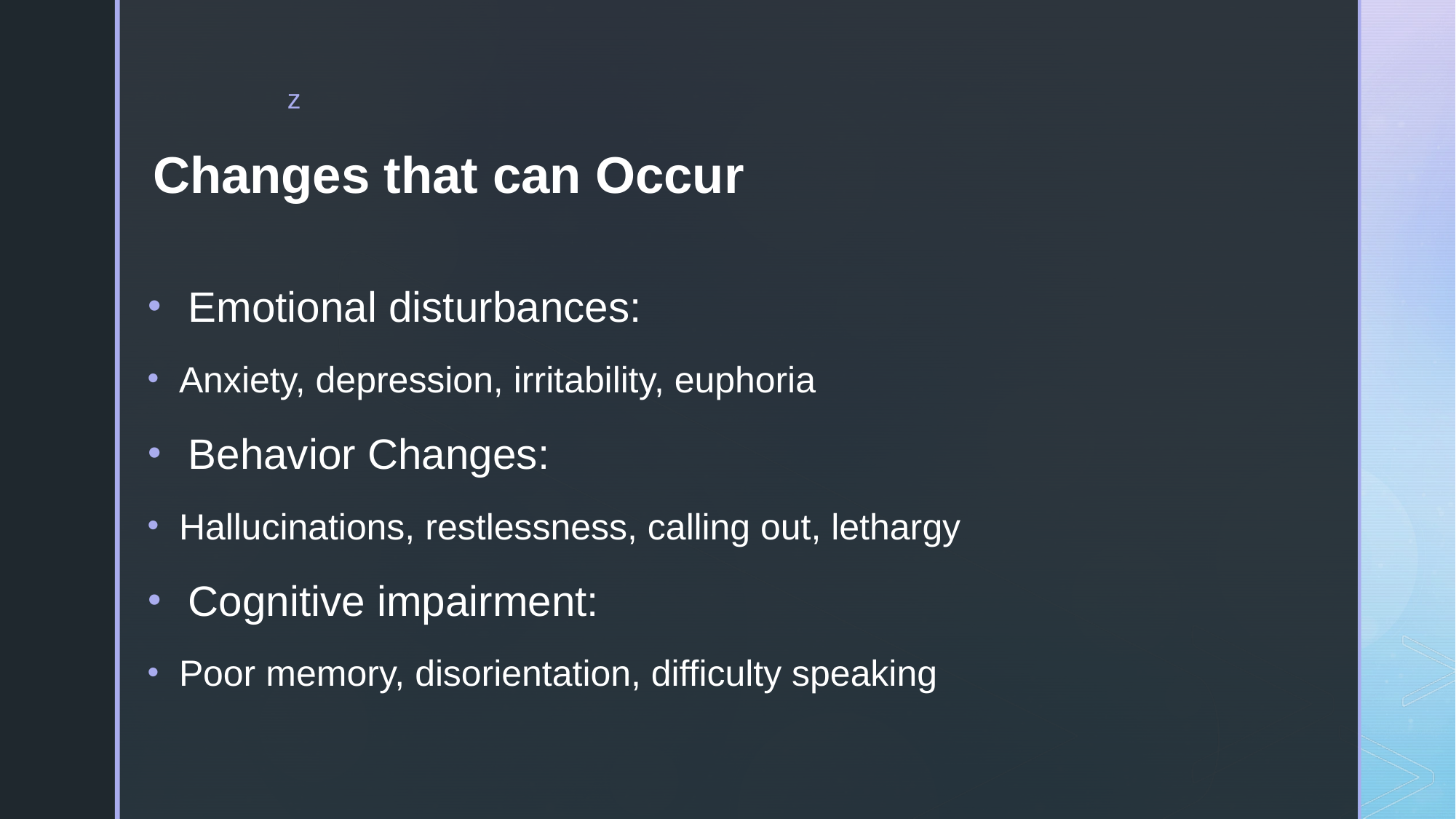

# Changes that can Occur
Emotional disturbances:
Anxiety, depression, irritability, euphoria
Behavior Changes:
Hallucinations, restlessness, calling out, lethargy
Cognitive impairment:
Poor memory, disorientation, difficulty speaking